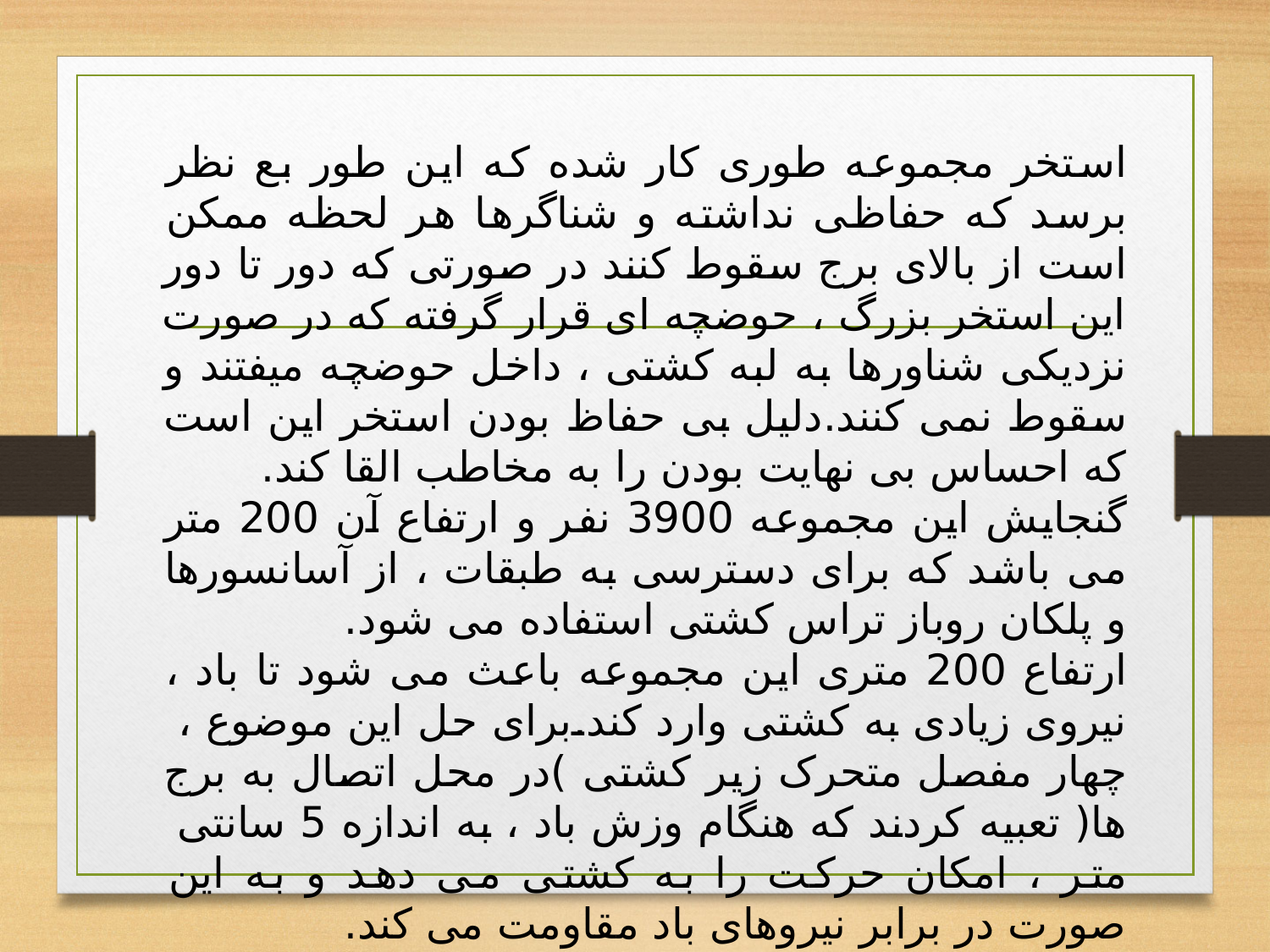

استخر مجموعه طوری کار شده که این طور بع نظر برسد که حفاظی نداشته و شناگرها هر لحظه ممکن است از بالای برج سقوط کنند در صورتی که دور تا دور این استخر بزرگ ، حوضچه ای قرار گرفته که در صورت نزدیکی شناورها به لبه کشتی ، داخل حوضچه میفتند و سقوط نمی کنند.دلیل بی حفاظ بودن استخر این است که احساس بی نهایت بودن را به مخاطب القا کند.
گنجایش این مجموعه 3900 نفر و ارتفاع آن 200 متر می باشد که برای دسترسی به طبقات ، از آسانسورها و پلکان روباز تراس کشتی استفاده می شود.
ارتفاع 200 متری این مجموعه باعث می شود تا باد ، نیروی زیادی به کشتی وارد کند.برای حل این موضوع ،  چهار مفصل متحرک زیر کشتی )در محل اتصال به برج ها( تعبیه کردند که هنگام وزش باد ، به اندازه 5 سانتی  متر ، امکان حرکت را به کشتی می دهد و به این صورت در برابر نیروهای باد مقاومت می کند.